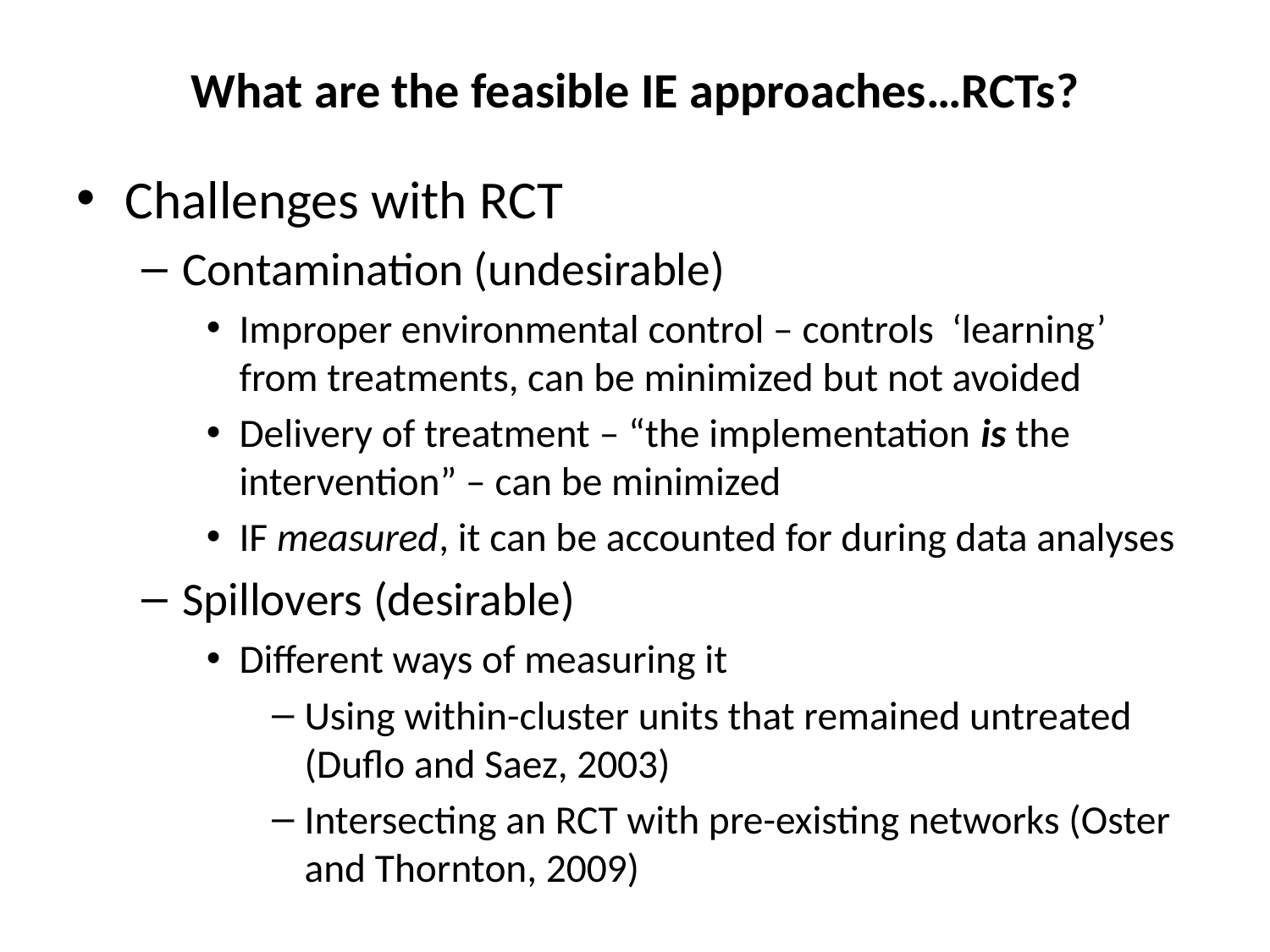

# What are the feasible IE approaches…RCTs?
Challenges with RCT
Contamination (undesirable)
Improper environmental control – controls  ‘learning’ from treatments, can be minimized but not avoided
Delivery of treatment – “the implementation is the intervention” – can be minimized
IF measured, it can be accounted for during data analyses
Spillovers (desirable)
Different ways of measuring it
Using within-cluster units that remained untreated (Duflo and Saez, 2003)
Intersecting an RCT with pre-existing networks (Oster and Thornton, 2009)